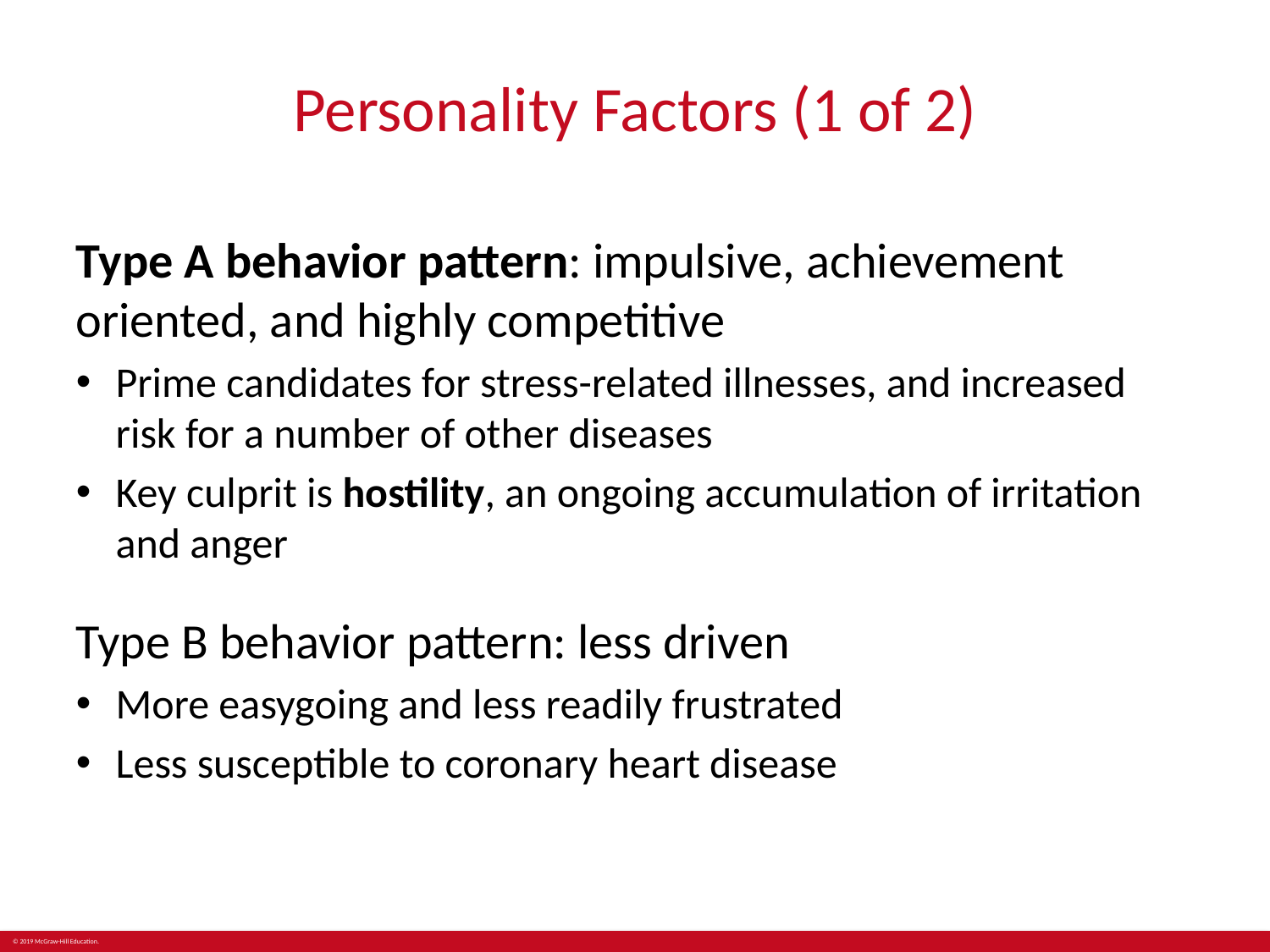

# Personality Factors (1 of 2)
Type A behavior pattern: impulsive, achievement oriented, and highly competitive
Prime candidates for stress-related illnesses, and increased risk for a number of other diseases
Key culprit is hostility, an ongoing accumulation of irritation and anger
Type B behavior pattern: less driven
More easygoing and less readily frustrated
Less susceptible to coronary heart disease